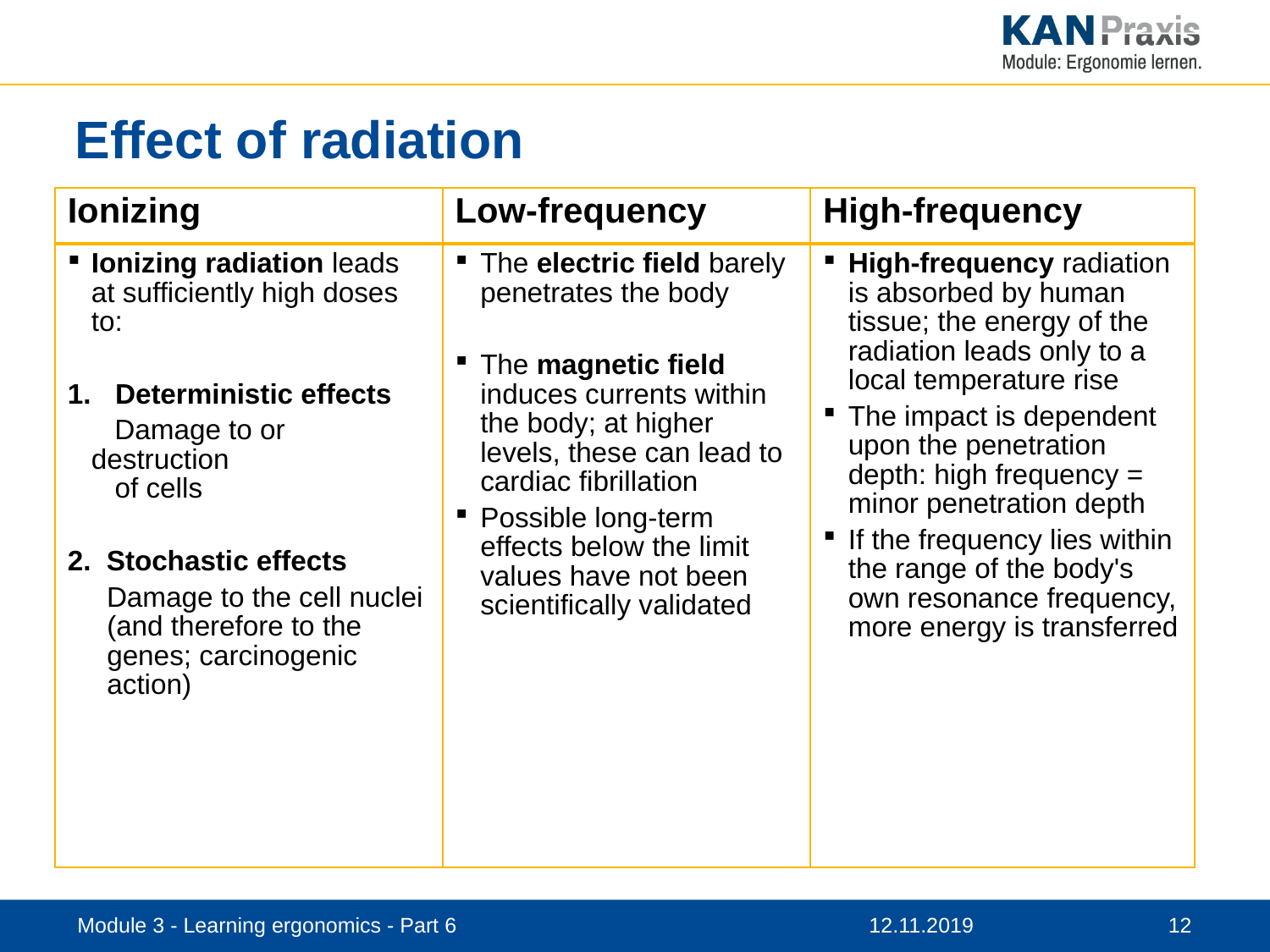

# Effect of radiation
| Ionizing | Low-frequency | High-frequency |
| --- | --- | --- |
| Ionizing radiation leads at sufficiently high doses to:  Deterministic effects Damage to or destruction of cells 2. Stochastic effects Damage to the cell nuclei (and therefore to the genes; carcinogenic action) | The electric field barely penetrates the body The magnetic field induces currents within the body; at higher levels, these can lead to cardiac fibrillation Possible long-term effects below the limit values have not been scientifically validated | High-frequency radiation is absorbed by human tissue; the energy of the radiation leads only to a local temperature rise The impact is dependent upon the penetration depth: high frequency = minor penetration depth If the frequency lies within the range of the body's own resonance frequency, more energy is transferred |
Module 3 - Learning ergonomics - Part 6
12.11.2019
12